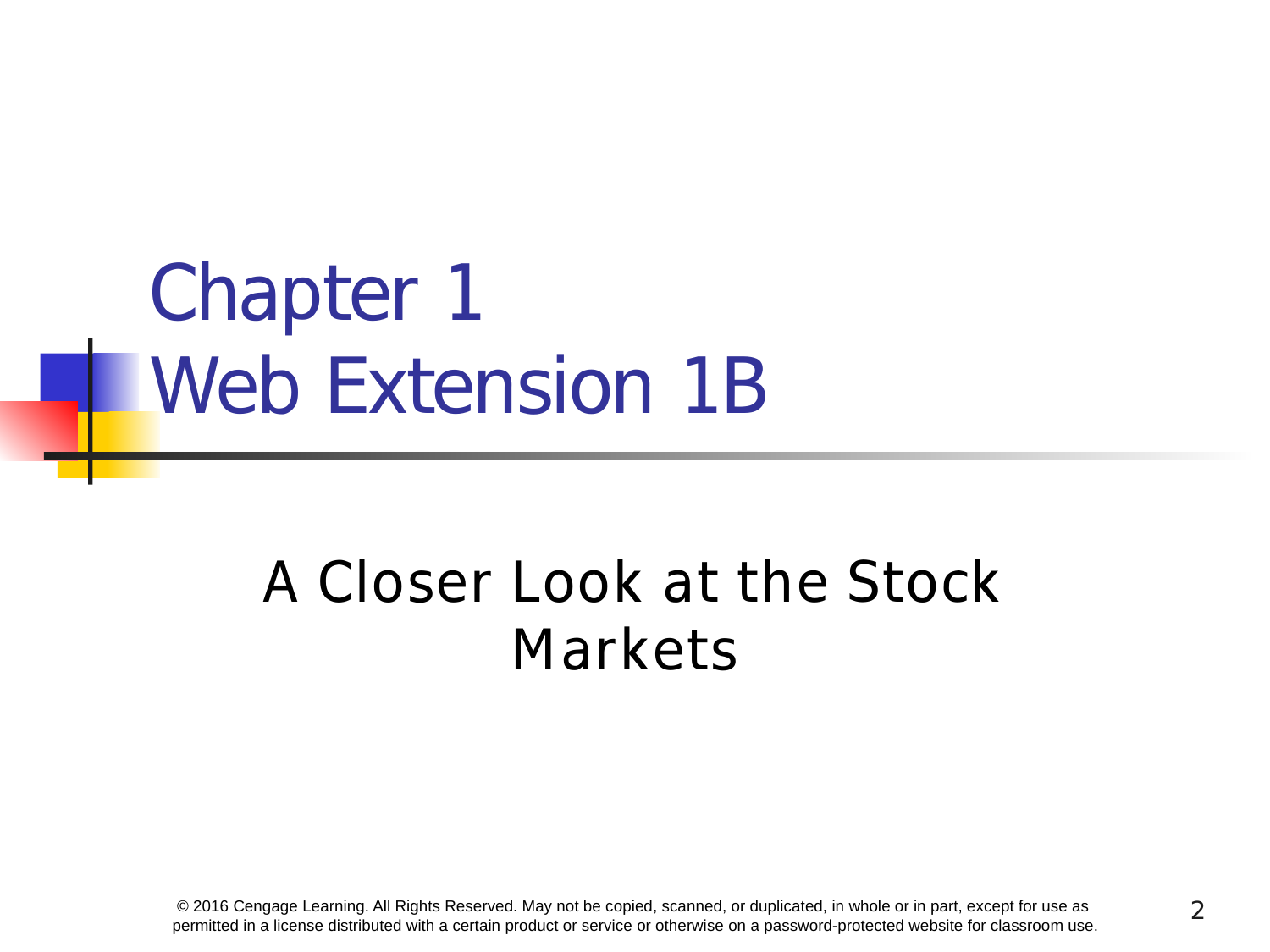

# Chapter 1 Web Extension 1B
A Closer Look at the Stock Markets
2